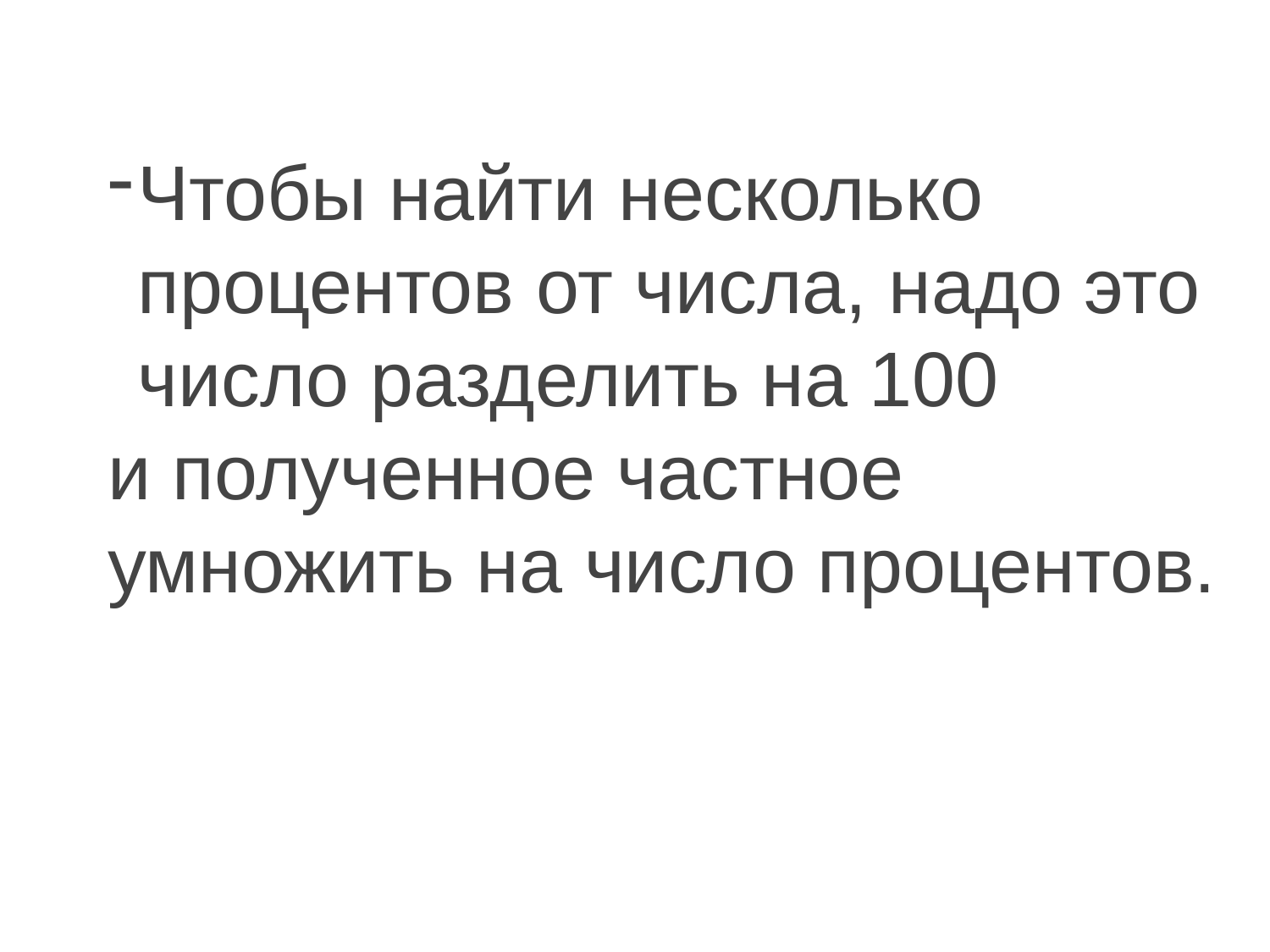

Чтобы найти несколько процентов от числа, надо это число разделить на 100
и полученное частное умножить на число процентов.